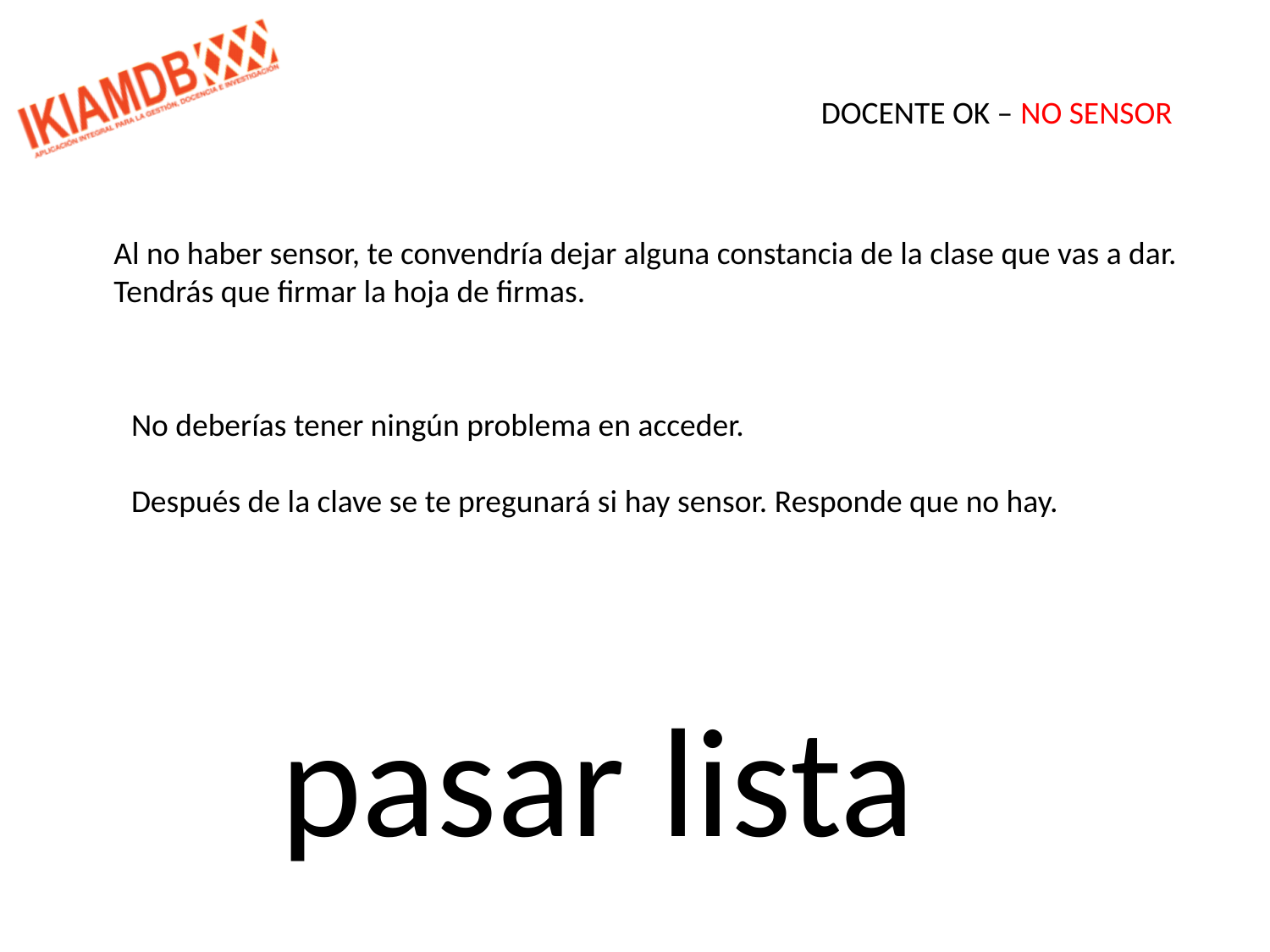

DOCENTE OK – NO SENSOR
Al no haber sensor, te convendría dejar alguna constancia de la clase que vas a dar.
Tendrás que firmar la hoja de firmas.
No deberías tener ningún problema en acceder.

Después de la clave se te pregunará si hay sensor. Responde que no hay.
pasar lista